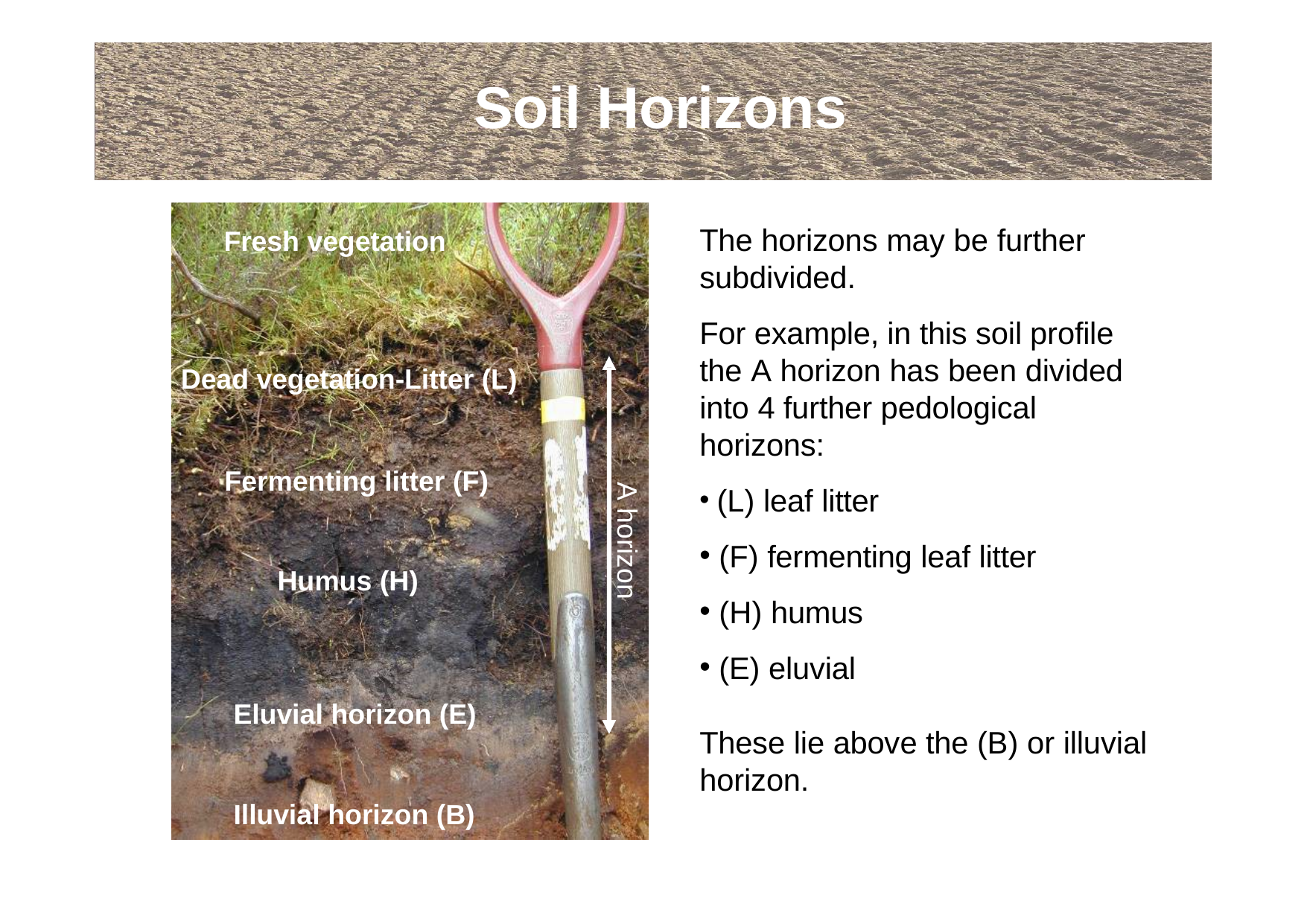

# Soil Horizons

The horizons may be further subdivided.
For example, in this soil profile the A horizon has been divided into 4 further pedological horizons:
(L) leaf litter
(F) fermenting leaf litter
(H) humus
(E) eluvial

These lie above the (B) or illuvial horizon.
Fresh vegetation

Dead vegetation-Litter (L)
Fermenting litter (F) Humus (H)
A horizon
Eluvial horizon (E)

Illuvial horizon (B)